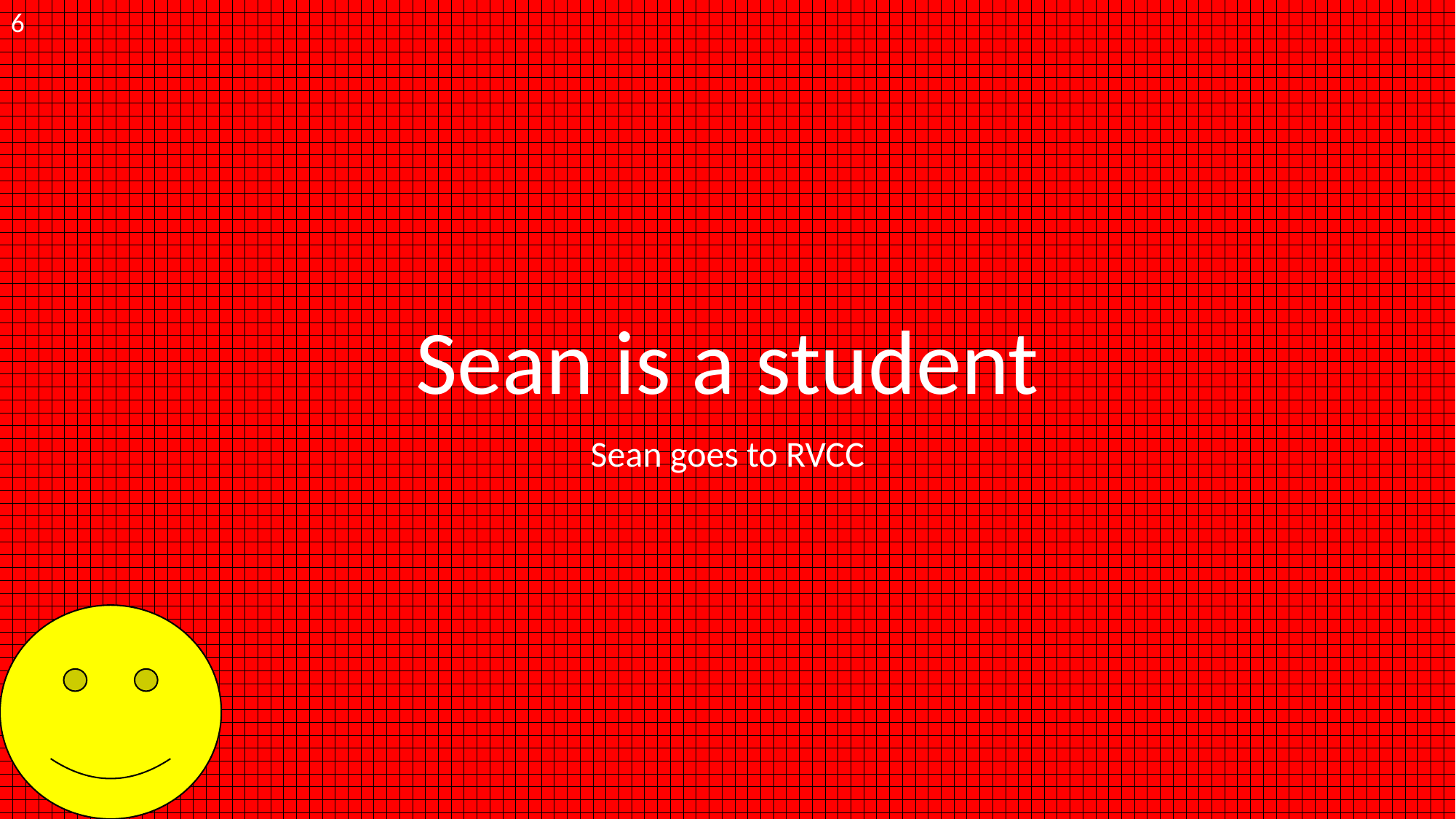

6
# Sean is a student
Sean goes to RVCC